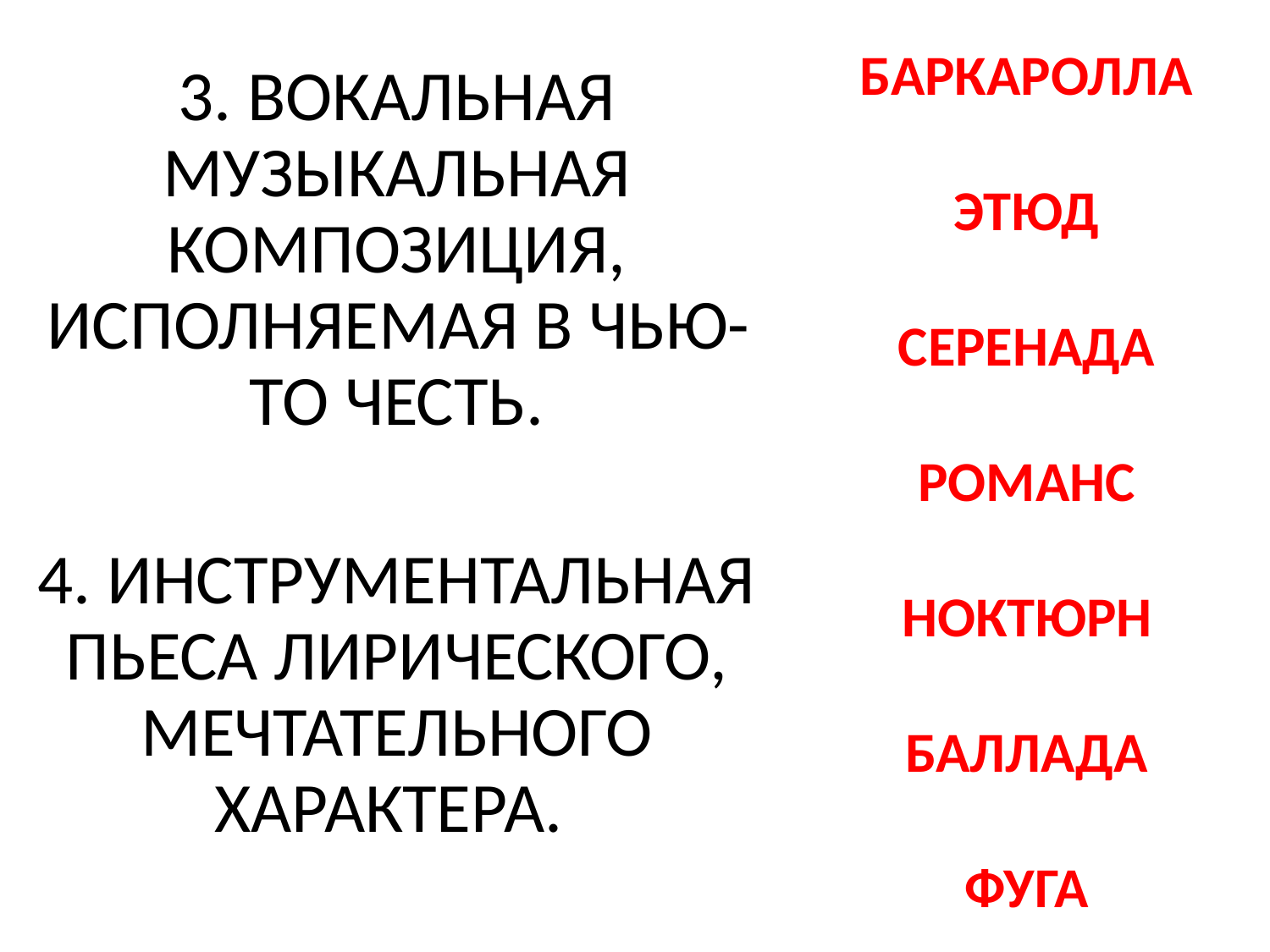

БАРКАРОЛЛА

ЭТЮД

СЕРЕНАДА

РОМАНС

НОКТЮРН

БАЛЛАДА

ФУГА
3. вокальная музыкальная композиция, исполняемая в чью-то честь.

4. инструментальная пьеса лирического, мечтательного характера.